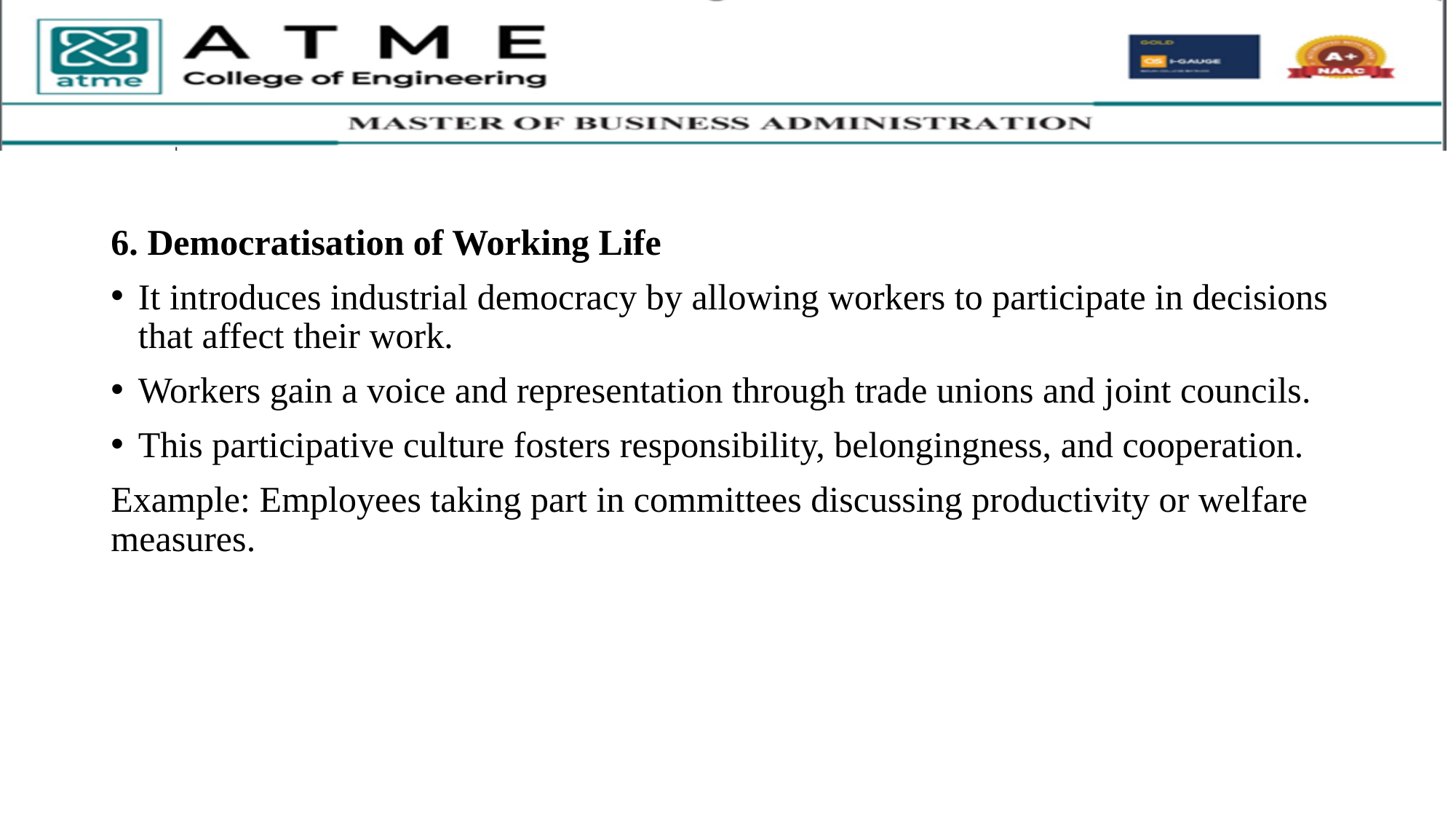

6. Democratisation of Working Life
It introduces industrial democracy by allowing workers to participate in decisions that affect their work.
Workers gain a voice and representation through trade unions and joint councils.
This participative culture fosters responsibility, belongingness, and cooperation.
Example: Employees taking part in committees discussing productivity or welfare measures.